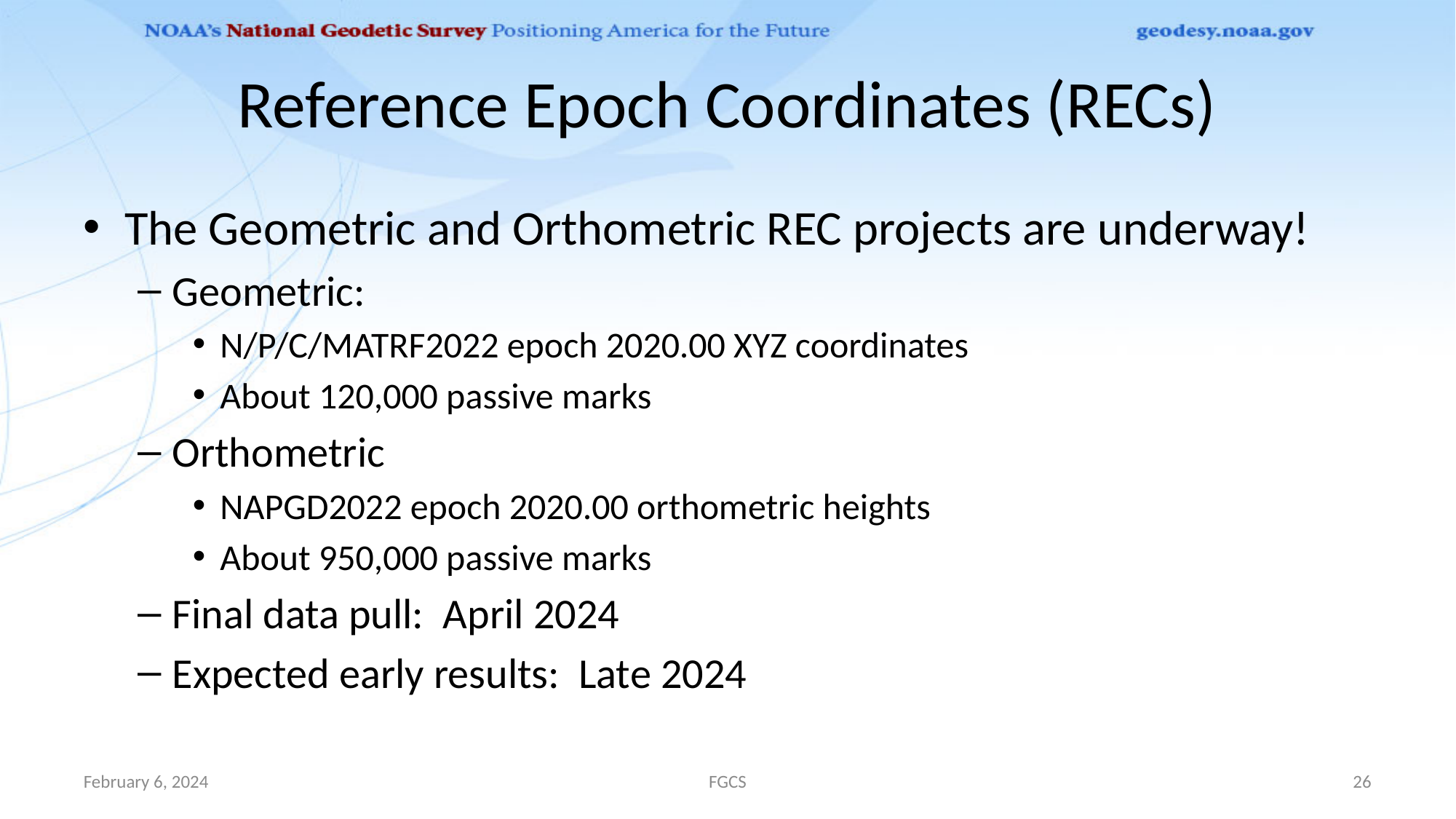

# Reference Epoch Coordinates (RECs)
The Geometric and Orthometric REC projects are underway!
Geometric:
N/P/C/MATRF2022 epoch 2020.00 XYZ coordinates
About 120,000 passive marks
Orthometric
NAPGD2022 epoch 2020.00 orthometric heights
About 950,000 passive marks
Final data pull:  April 2024
Expected early results:  Late 2024
February 6, 2024
FGCS
26